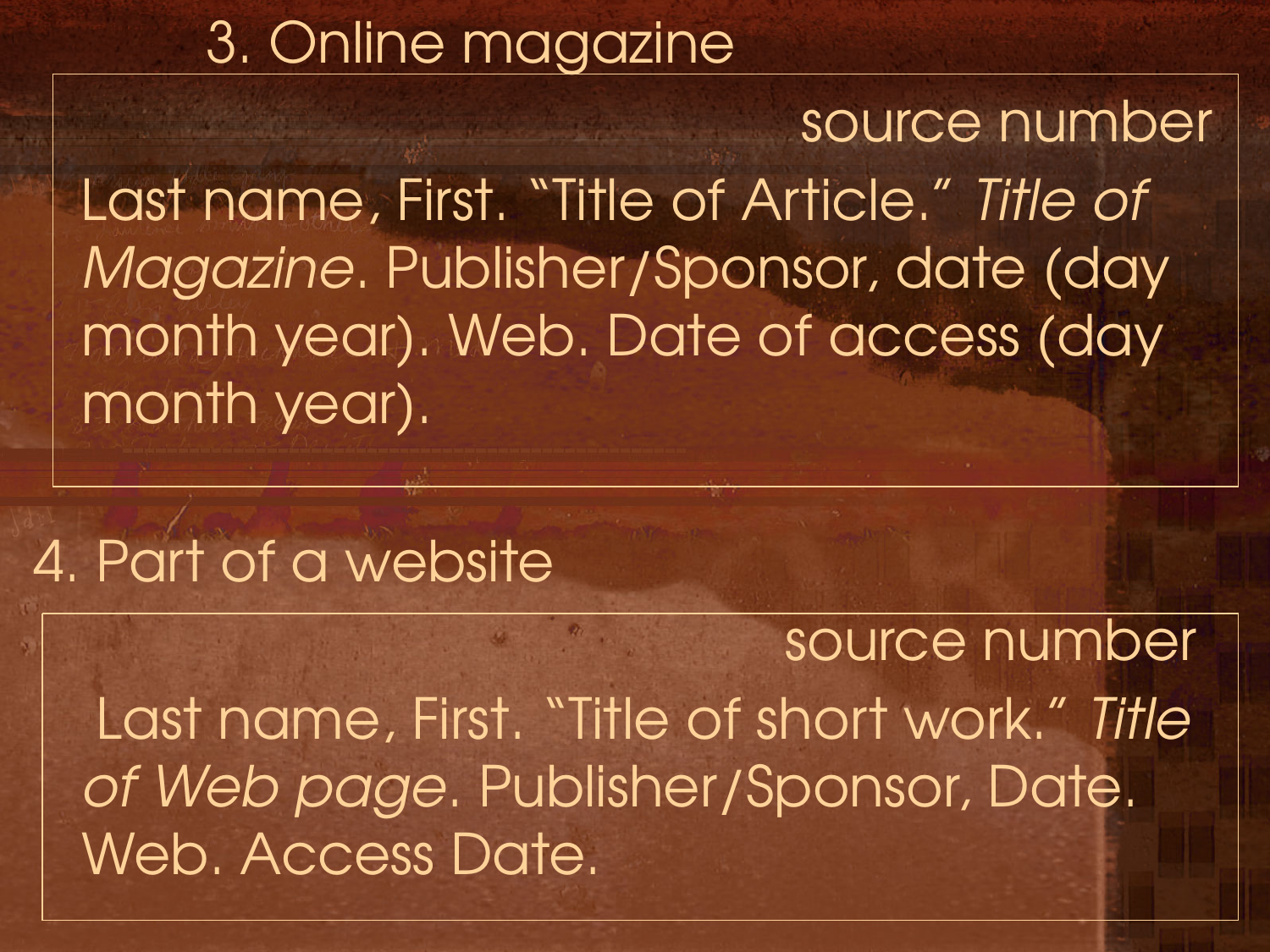

3. Online magazine
                                                 source number
   Last name, First. “Title of Article.” Title of Magazine. Publisher/Sponsor, date (day month year). Web. Date of access (day month year).

4. Part of a website
                                                source number
    Last name, First. “Title of short work.” Title of Web page. Publisher/Sponsor, Date. Web. Access Date.

#